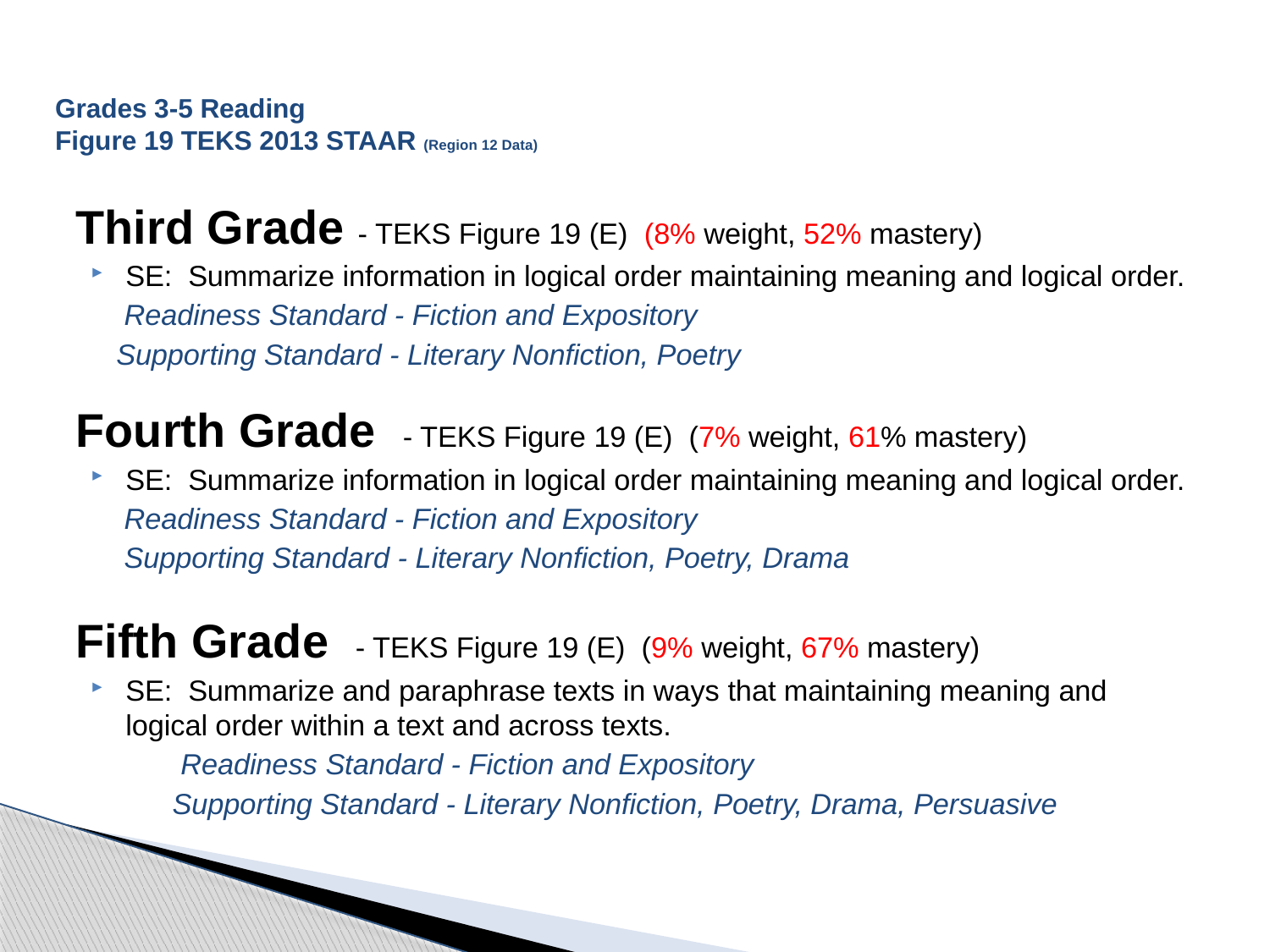

# Grades 3-5 Reading Figure 19 TEKS 2013 STAAR (Region 12 Data)
Third Grade - TEKS Figure 19 (E)  (8% weight, 52% mastery)
SE:  Summarize information in logical order maintaining meaning and logical order.
      Readiness Standard - Fiction and Expository
     Supporting Standard - Literary Nonfiction, Poetry

Fourth Grade  - TEKS Figure 19 (E)  (7% weight, 61% mastery)
SE:  Summarize information in logical order maintaining meaning and logical order.
      Readiness Standard - Fiction and Expository
      Supporting Standard - Literary Nonfiction, Poetry, Drama

Fifth Grade  - TEKS Figure 19 (E)  (9% weight, 67% mastery)
SE:  Summarize and paraphrase texts in ways that maintaining meaning and logical order within a text and across texts.
             Readiness Standard - Fiction and Expository
            Supporting Standard - Literary Nonfiction, Poetry, Drama, Persuasive